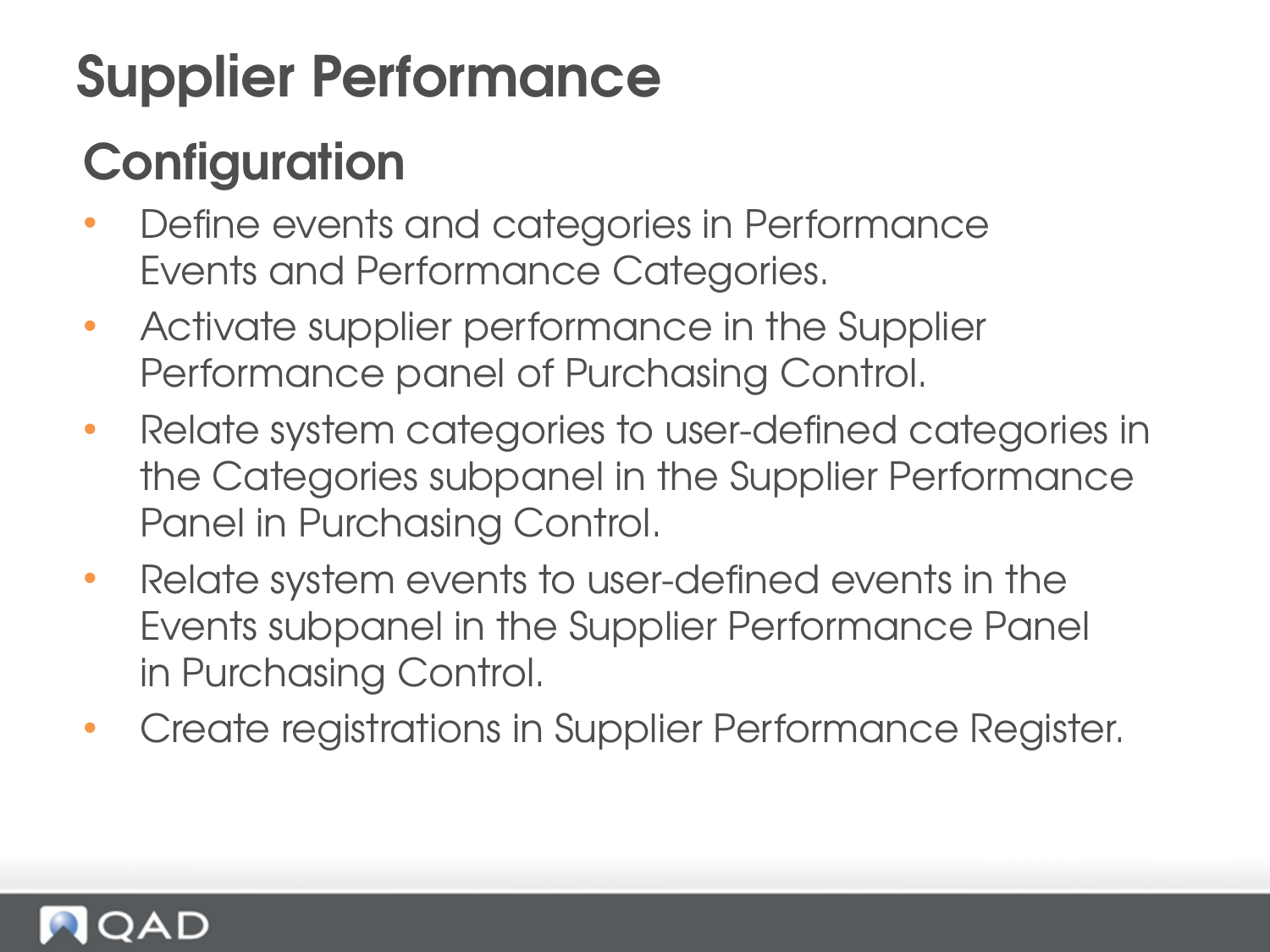

# Supplier Performance
Configuration
Define events and categories in Performance Events and Performance Categories.
Activate supplier performance in the Supplier Performance panel of Purchasing Control.
Relate system categories to user-defined categories in the Categories subpanel in the Supplier Performance Panel in Purchasing Control.
Relate system events to user-defined events in the Events subpanel in the Supplier Performance Panel in Purchasing Control.
Create registrations in Supplier Performance Register.